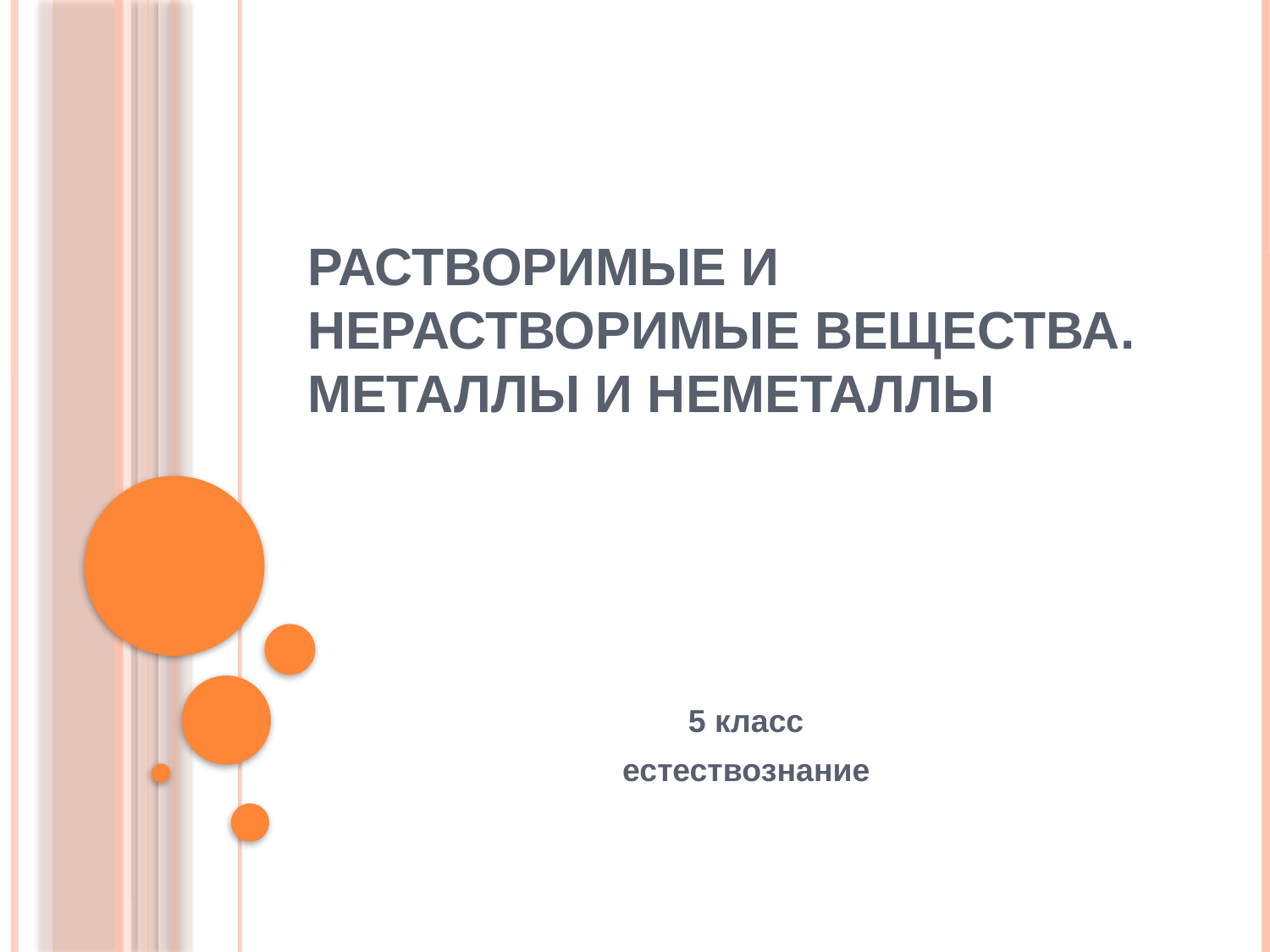

# Растворимые и нерастворимые вещества. Металлы и неметаллы
5 класс
естествознание